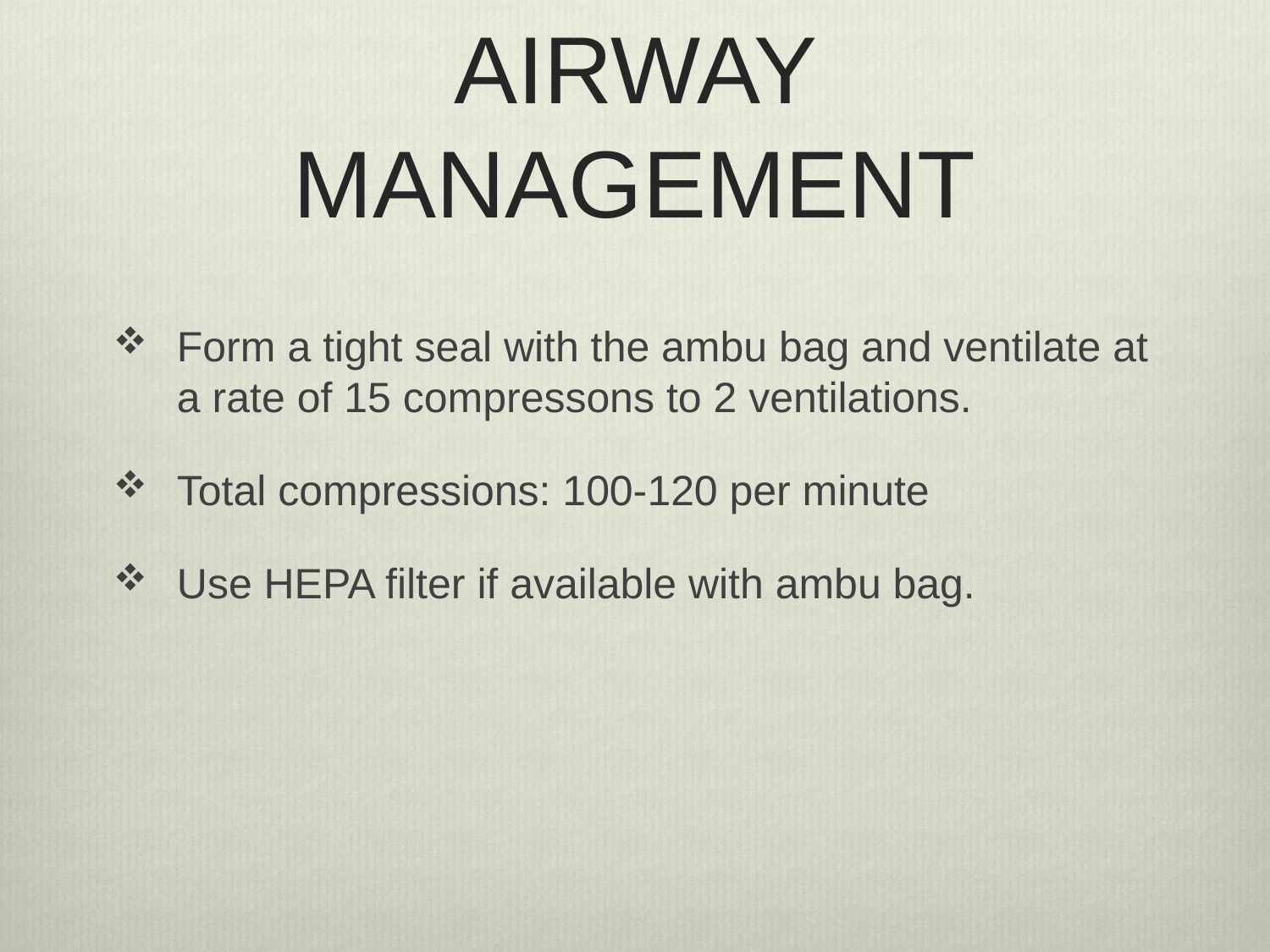

# AIRWAY MANAGEMENT

Form a tight seal with the ambu bag and ventilate at a rate of 15 compressons to 2 ventilations.
Total compressions: 100-120 per minute
Use HEPA filter if available with ambu bag.